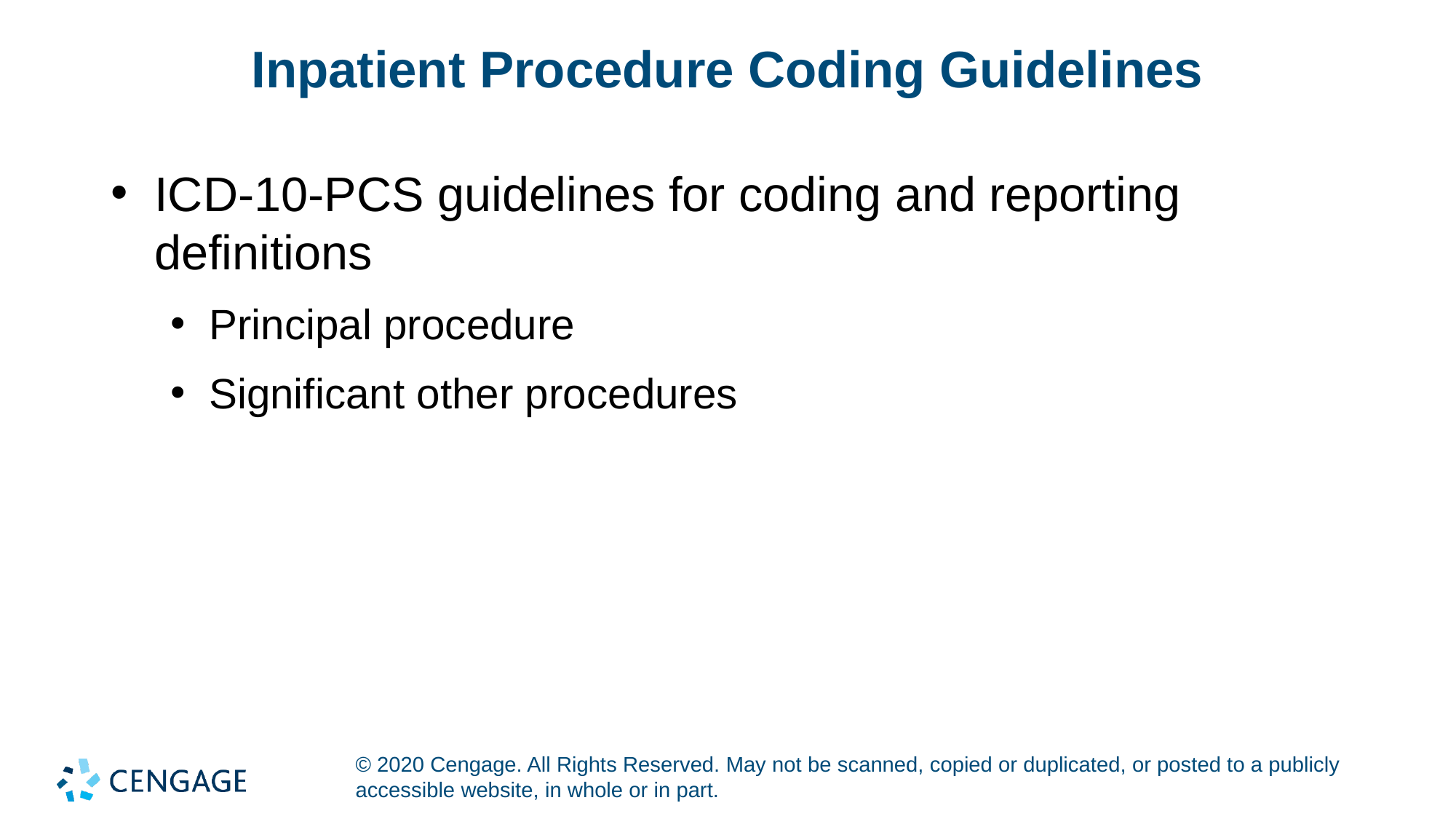

# Inpatient Procedure Coding Guidelines
ICD-10-PCS guidelines for coding and reporting definitions
Principal procedure
Significant other procedures